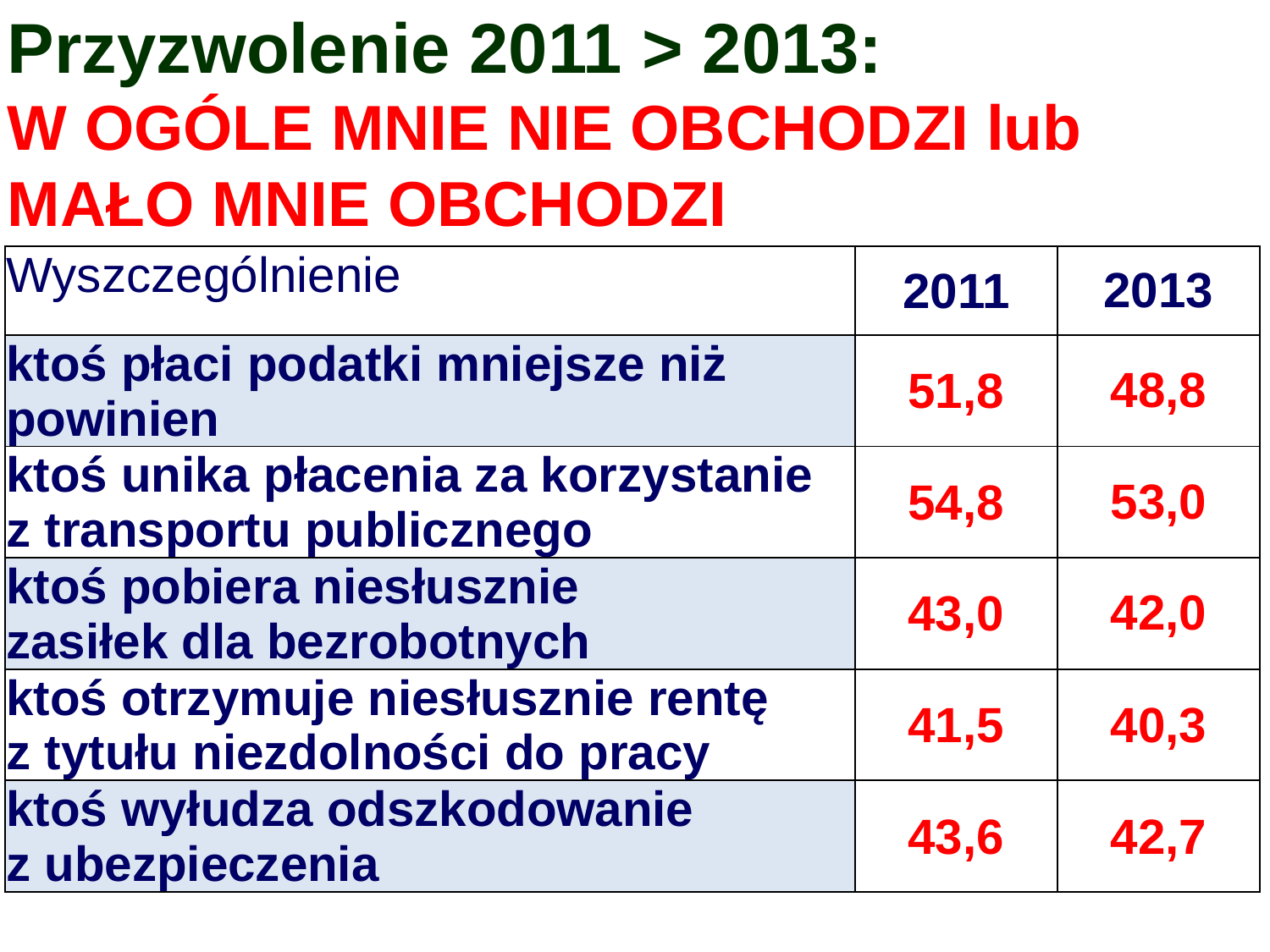

Przyzwolenie 2011 > 2013:
W OGÓLE MNIE NIE OBCHODZI lub
MAŁO MNIE OBCHODZI
| Wyszczególnienie | 2011 | 2013 |
| --- | --- | --- |
| ktoś płaci podatki mniejsze niż powinien | 51,8 | 48,8 |
| ktoś unika płacenia za korzystanie z transportu publicznego | 54,8 | 53,0 |
| ktoś pobiera niesłusznie zasiłek dla bezrobotnych | 43,0 | 42,0 |
| ktoś otrzymuje niesłusznie rentę z tytułu niezdolności do pracy | 41,5 | 40,3 |
| ktoś wyłudza odszkodowanie z ubezpieczenia | 43,6 | 42,7 |